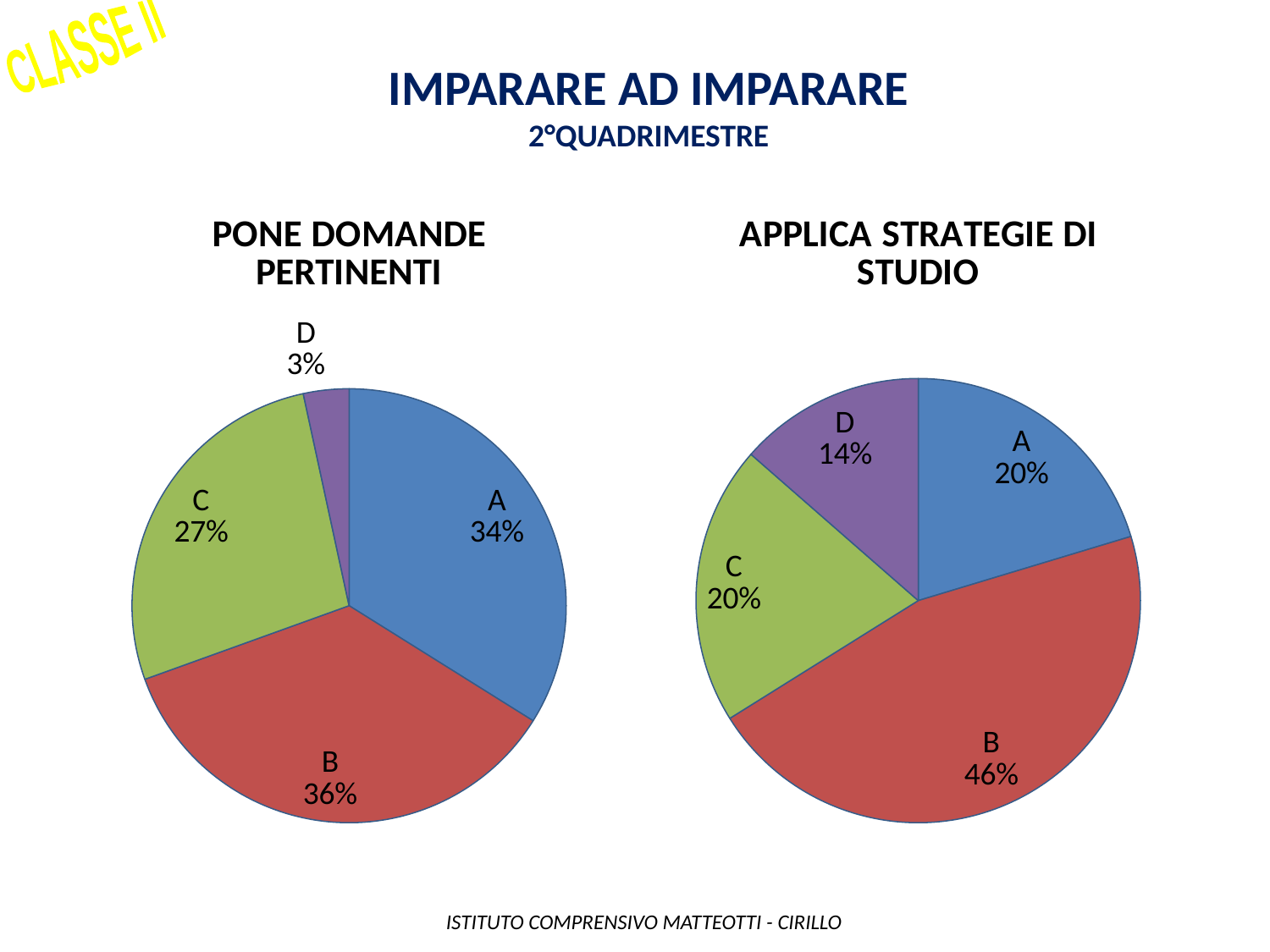

CLASSE II
Imparare ad imparare
2°QUADRIMESTRE

### Chart: PONE DOMANDE PERTINENTI

| Category |  |
|---|---|
| A | 20.0 |
| B | 21.0 |
| C | 16.0 |
| D | 2.0 |

### Chart: APPLICA STRATEGIE DI STUDIO

| Category |  |
|---|---|
| A | 12.0 |
| B | 27.0 |
| C | 12.0 |
| D | 8.0 |
 ISTITUTO COMPRENSIVO MATTEOTTI - CIRILLO